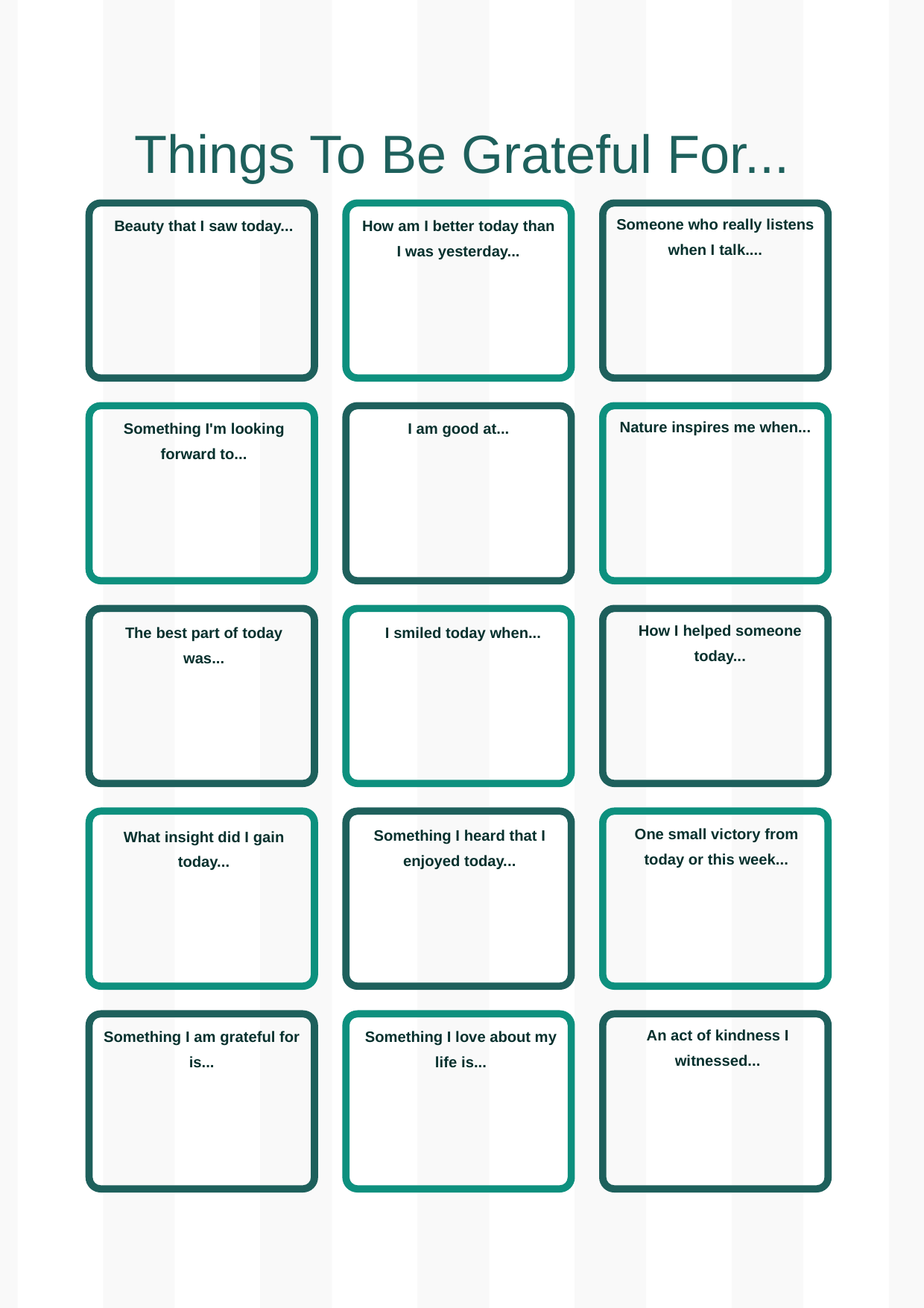

Things To Be Grateful For...

Someone who really listens when I talk....
Beauty that I saw today...
How am I better today than I was yesterday...

Nature inspires me when...
Something I'm looking forward to...
I am good at...

How I helped someone today...
The best part of today was...
I smiled today when...

One small victory from today or this week...
Something I heard that I enjoyed today...
What insight did I gain today...

An act of kindness I witnessed...
Something I am grateful for is...
Something I love about my life is...